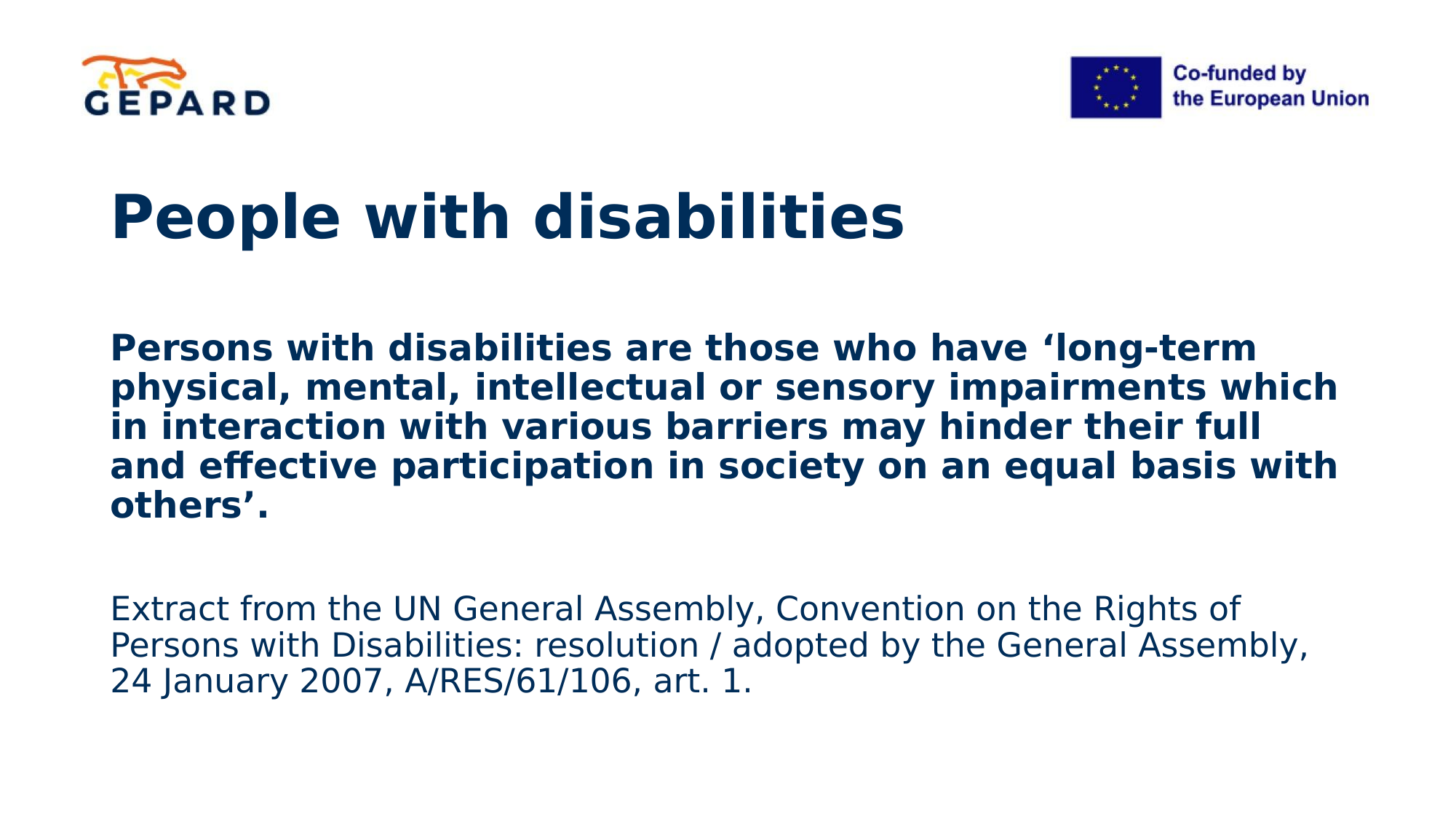

# People with disabilities
Persons with disabilities are those who have ‘long-term physical, mental, intellectual or sensory impairments which in interaction with various barriers may hinder their full and effective participation in society on an equal basis with others’.

Extract from the UN General Assembly, Convention on the Rights of Persons with Disabilities: resolution / adopted by the General Assembly, 24 January 2007, A/RES/61/106, art. 1.